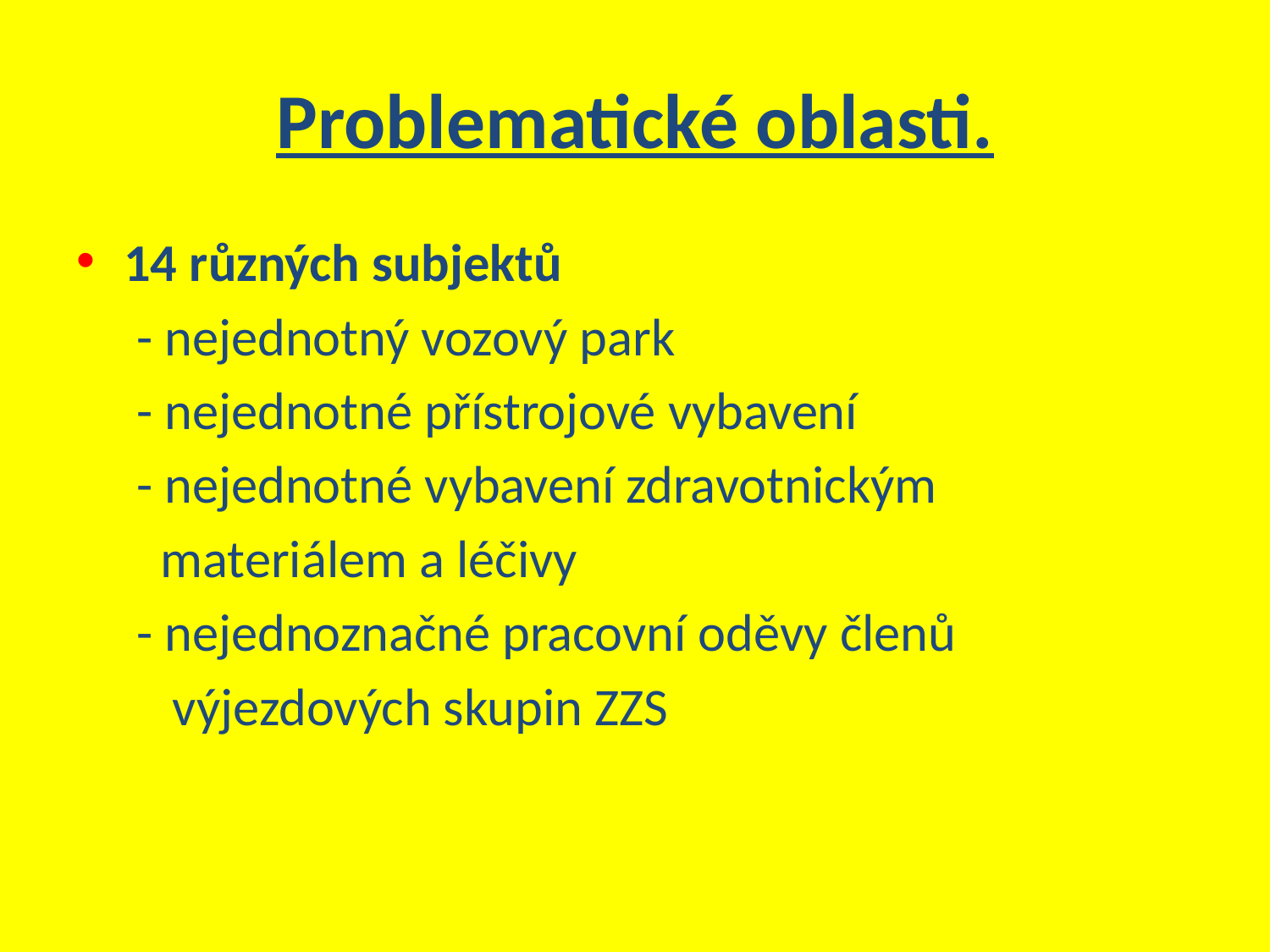

# Problematické oblasti.
14 různých subjektů
     - nejednotný vozový park
     - nejednotné přístrojové vybavení
     - nejednotné vybavení zdravotnickým
       materiálem a léčivy
     - nejednoznačné pracovní oděvy členů
        výjezdových skupin ZZS